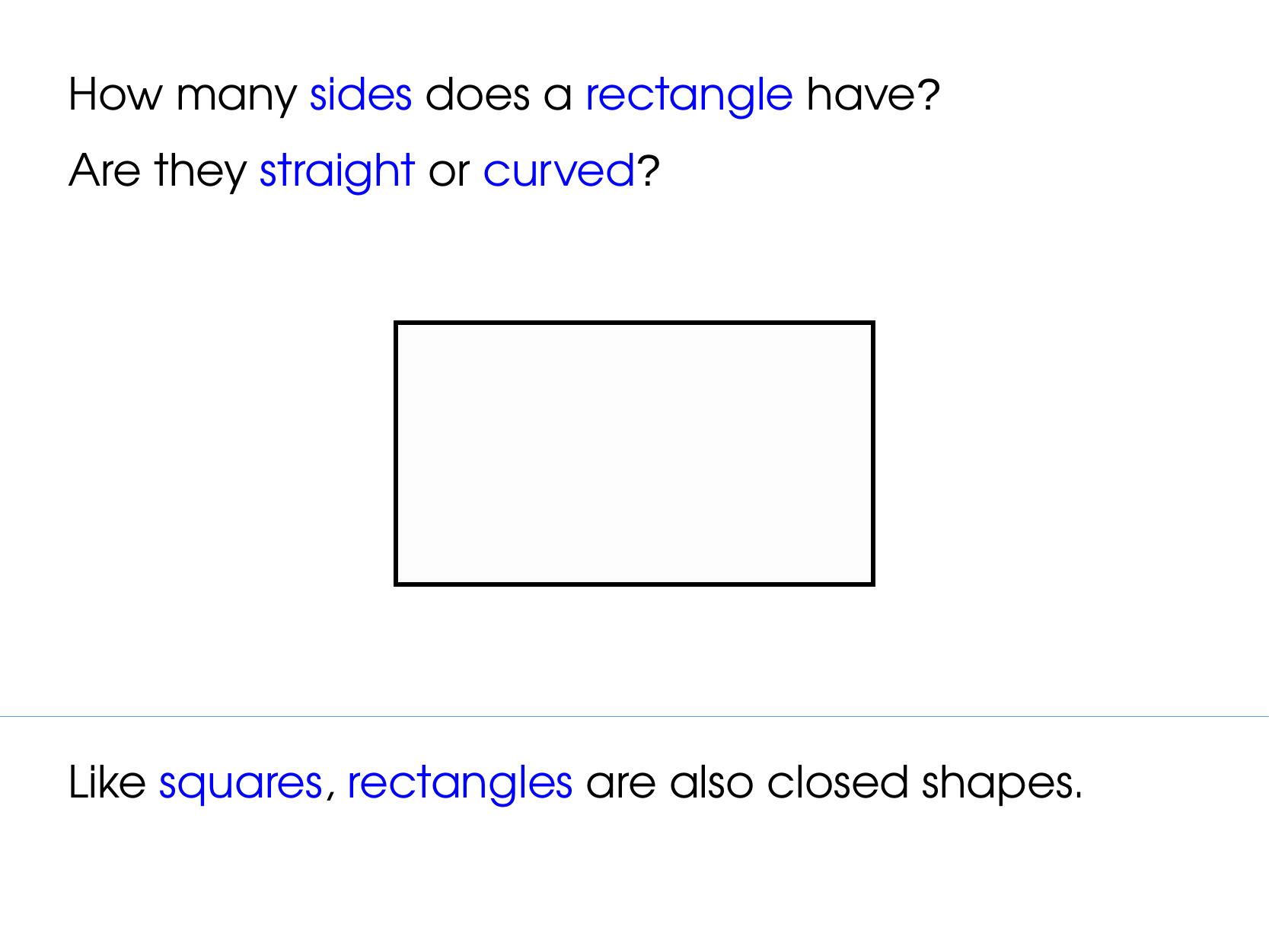

How many sides does a rectangle have?
Are they straight or curved?

Like squares, rectangles are also closed shapes.